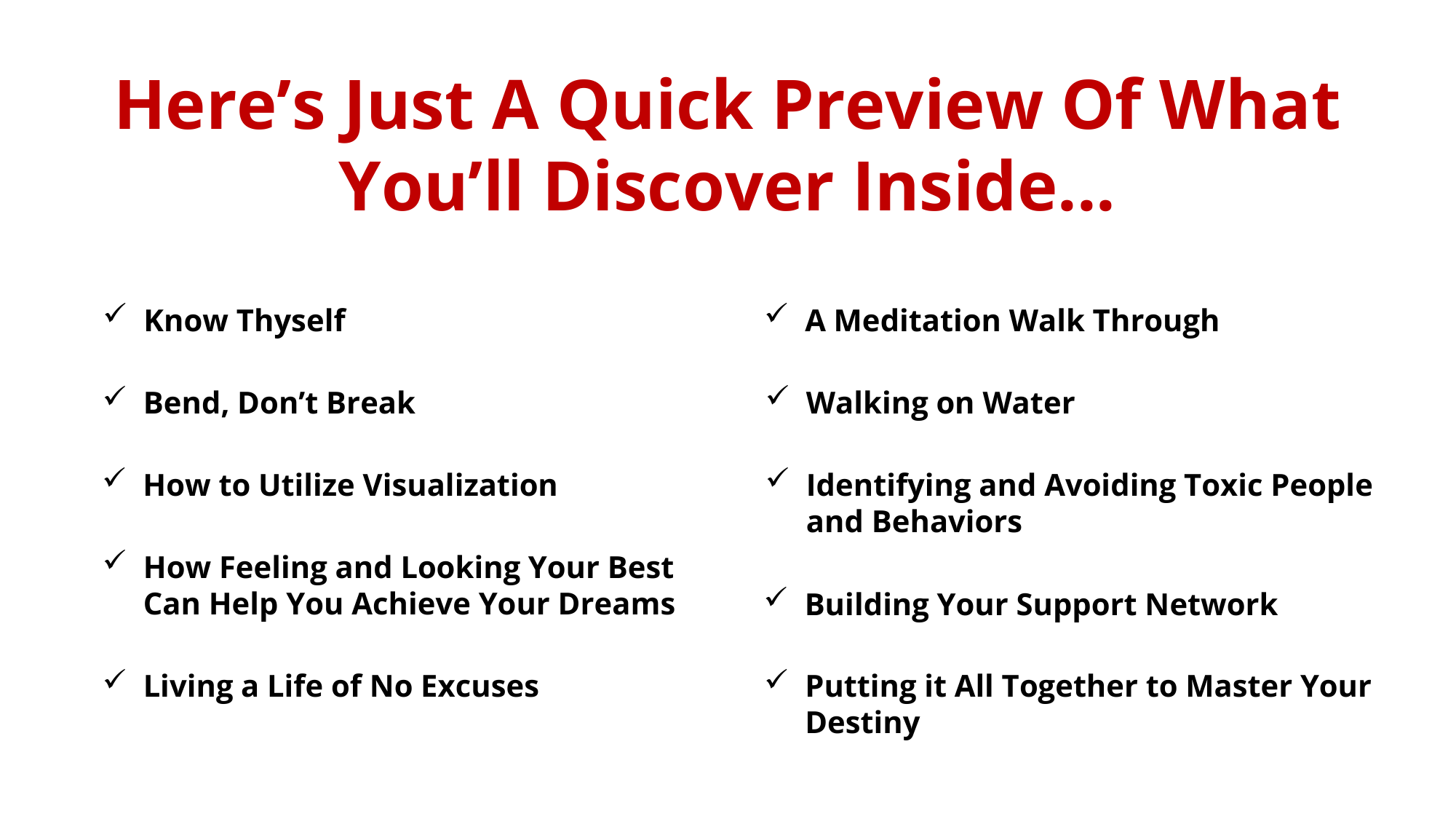

Here’s Just A Quick Preview Of What You’ll Discover Inside...
Know Thyself
A Meditation Walk Through
Walking on Water
Bend, Don’t Break
How to Utilize Visualization
Identifying and Avoiding Toxic People and Behaviors
How Feeling and Looking Your Best Can Help You Achieve Your Dreams
Building Your Support Network
Living a Life of No Excuses
Putting it All Together to Master Your Destiny